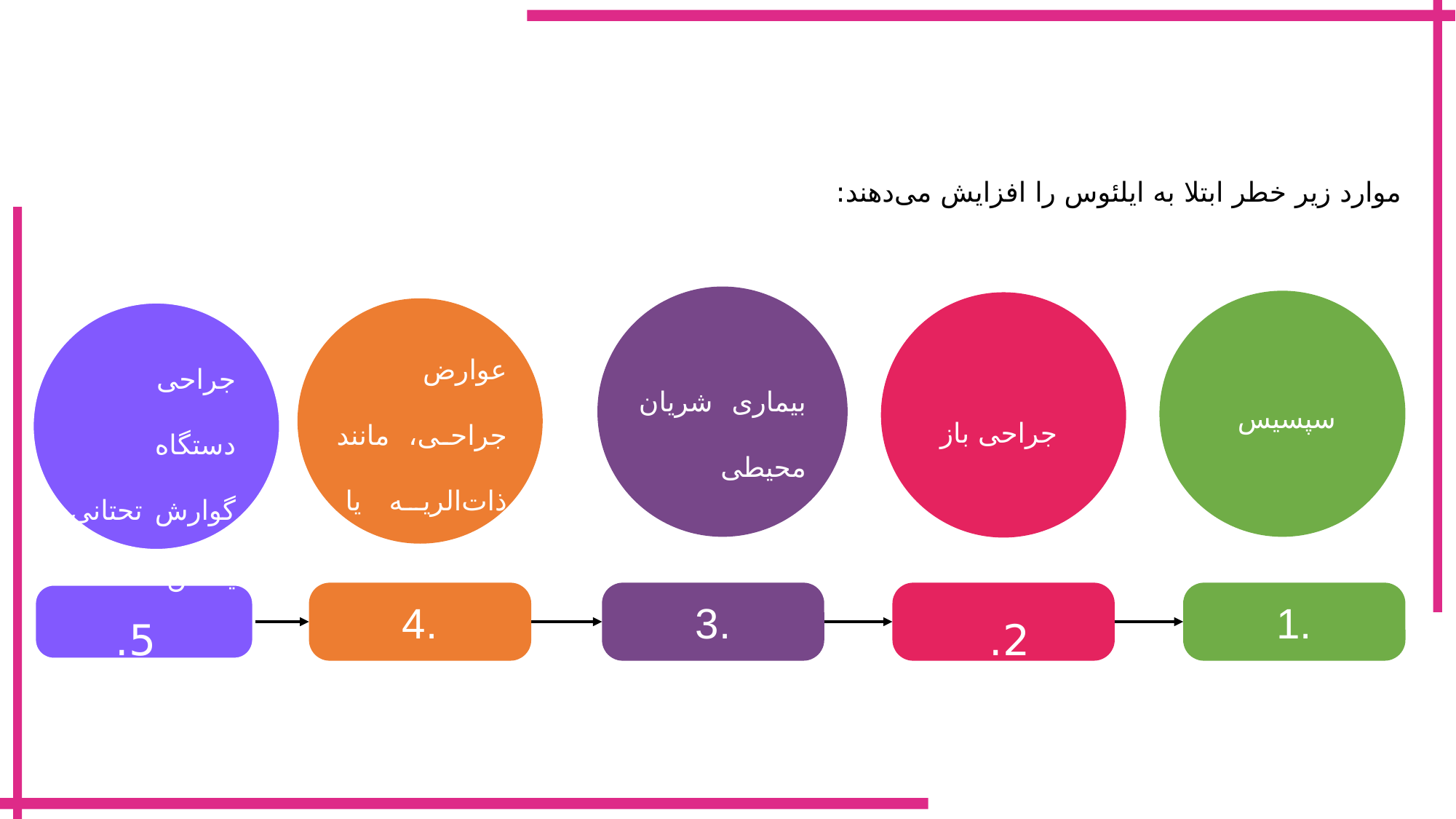

موارد زیر خطر ابتلا به ایلئوس را افزایش می‌دهند:

عوارض جراحی، مانند ذات‌الریه یا آبسه
جراحی دستگاه گوارش تحتانی یا لگن
بیماری شریان محیطی
سپسیس
جراحی باز
5.
2.

4.
3.

1.